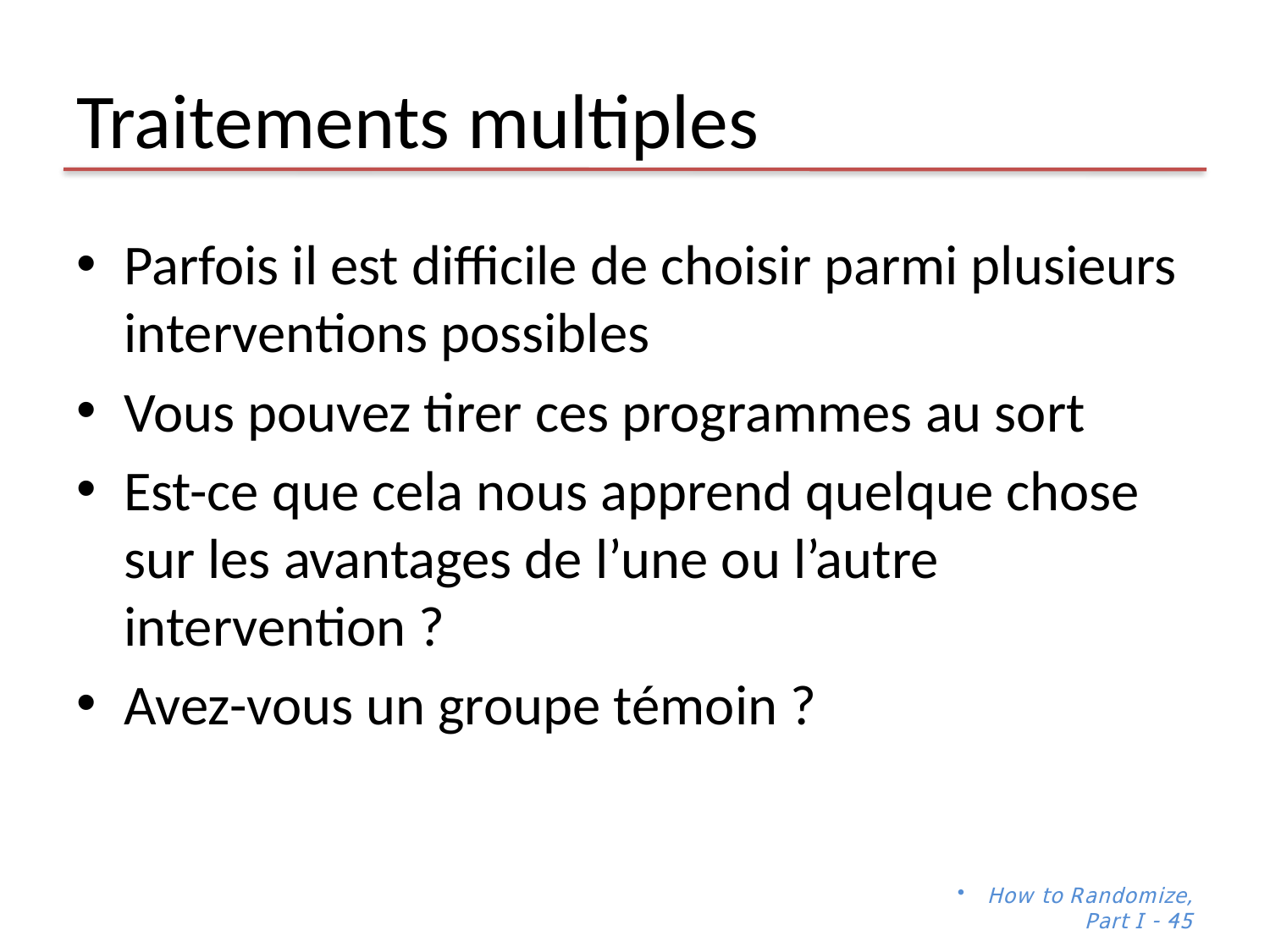

# Traitements multiples
Parfois il est difficile de choisir parmi plusieurs interventions possibles
Vous pouvez tirer ces programmes au sort
Est-ce que cela nous apprend quelque chose sur les avantages de l’une ou l’autre intervention ?
Avez-vous un groupe témoin ?
How to Randomize, Part I - 45